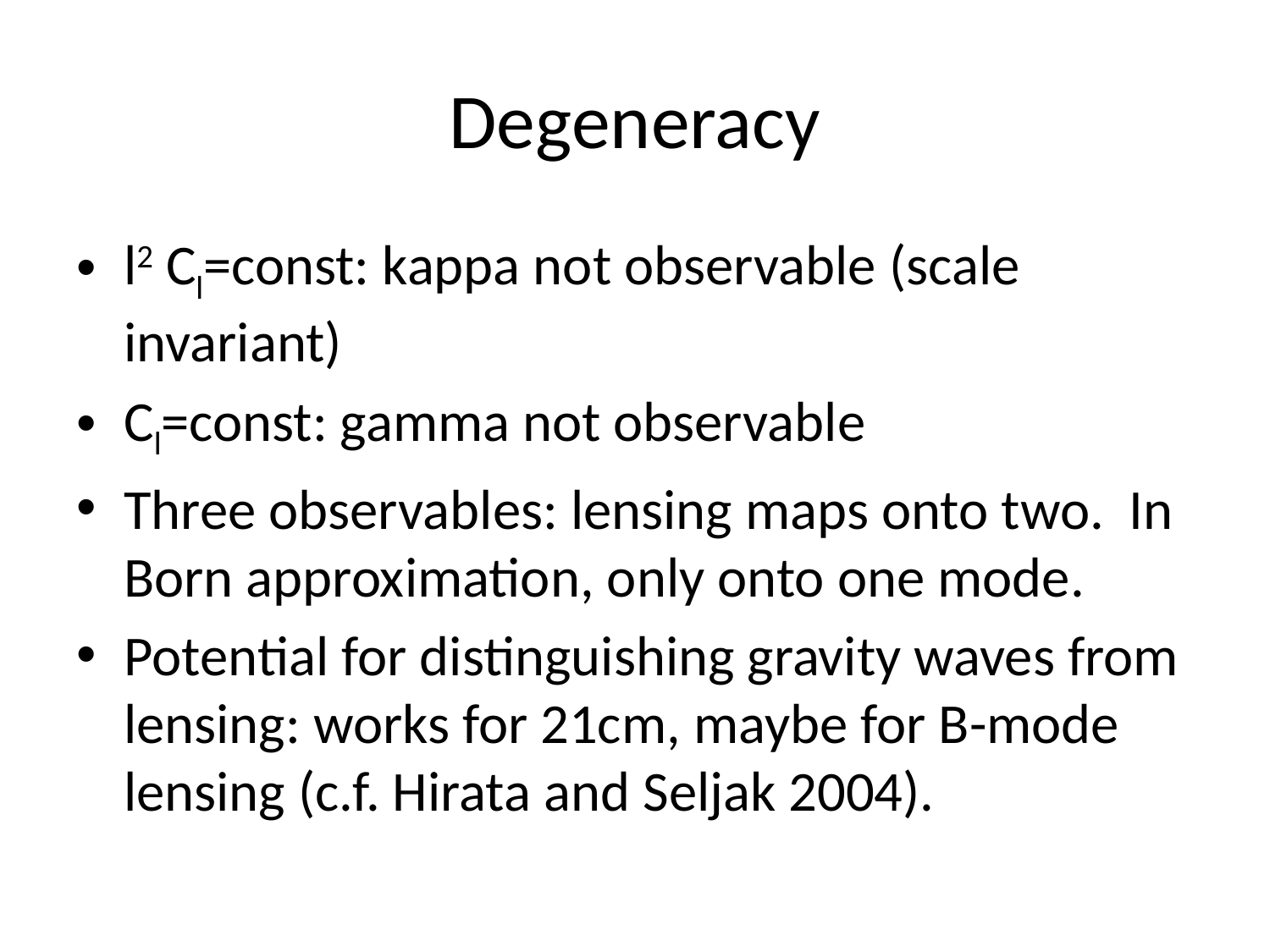

# Degeneracy
l2 Cl=const: kappa not observable (scale invariant)
Cl=const: gamma not observable
Three observables: lensing maps onto two.  In Born approximation, only onto one mode.
Potential for distinguishing gravity waves from lensing: works for 21cm, maybe for B-mode lensing (c.f. Hirata and Seljak 2004).